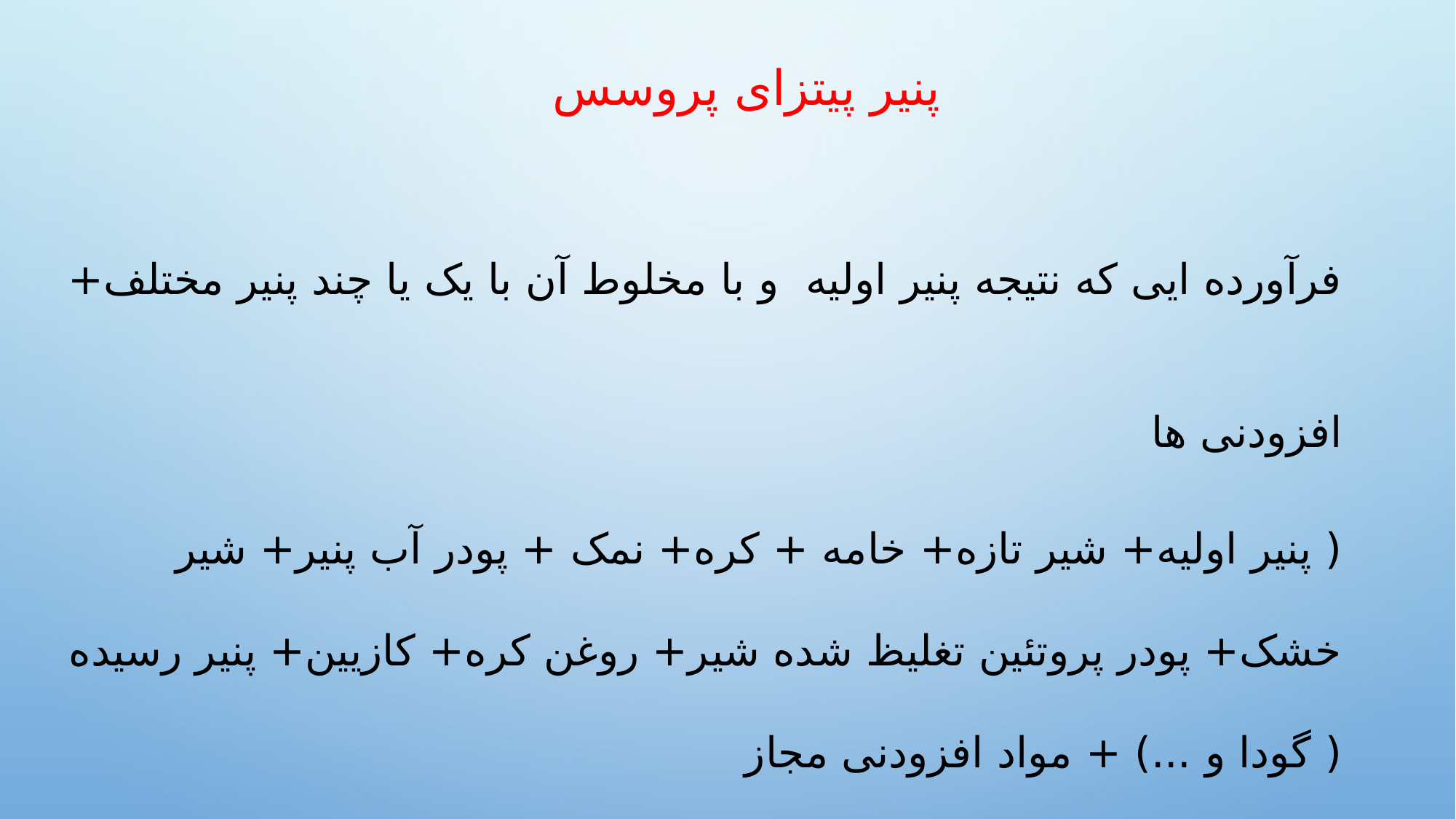

# پنیر پیتزای پروسس
فرآورده ایی که نتیجه پنیر اولیه  و با مخلوط آن با یک یا چند پنیر مختلف+ افزودنی ها
( پنیر اولیه+ شیر تازه+ خامه + کره+ نمک + پودر آب پنیر+ شیر خشک+ پودر پروتئین تغلیظ شده شیر+ روغن کره+ کازیین+ پنیر رسیده ( گودا و ...) + مواد افزودنی مجاز